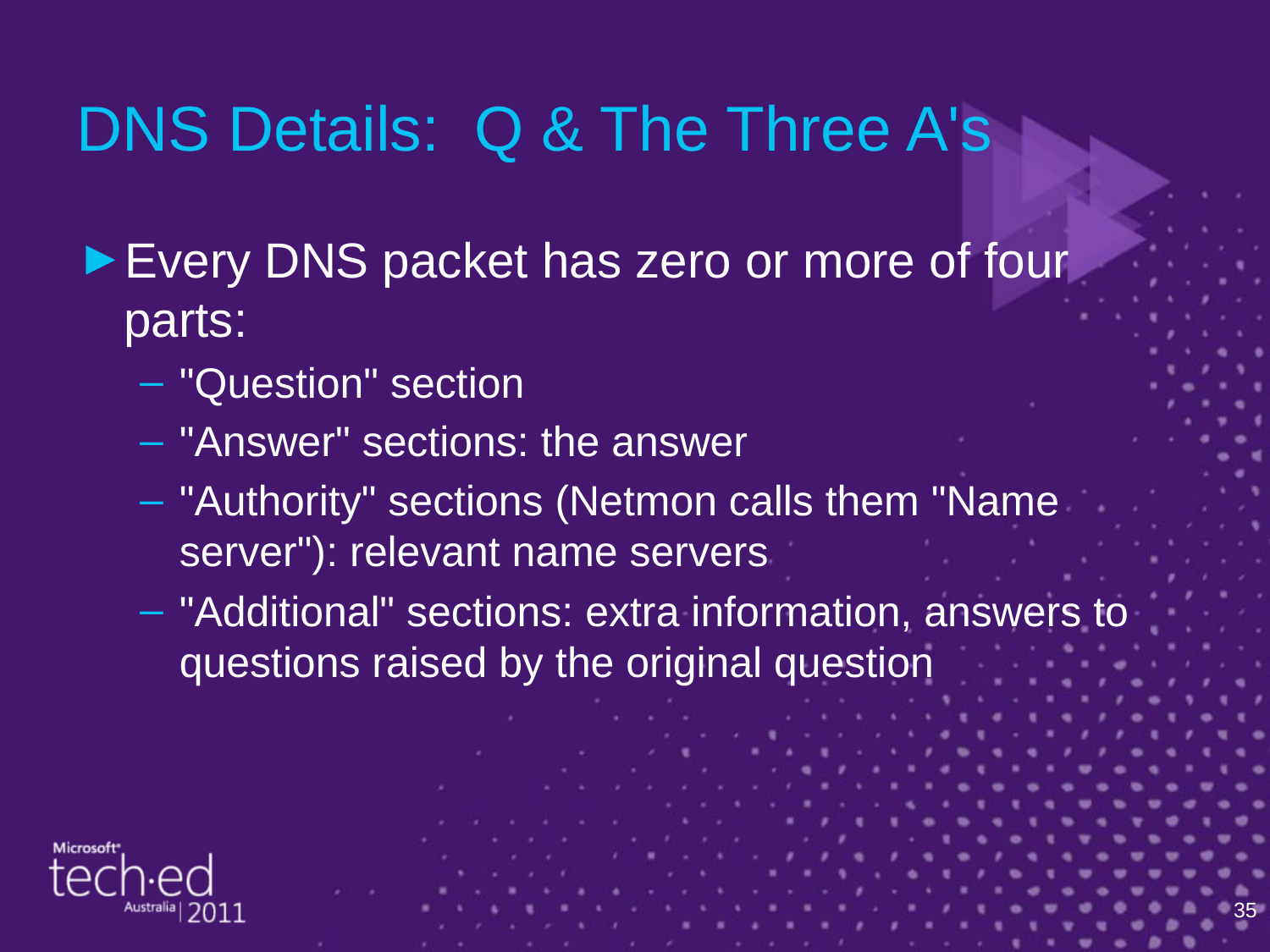

# DNS Details:  Q & The Three A's
Every DNS packet has zero or more of four parts:
"Question" section
"Answer" sections: the answer
"Authority" sections (Netmon calls them "Name server"): relevant name servers
"Additional" sections: extra information, answers to questions raised by the original question
35